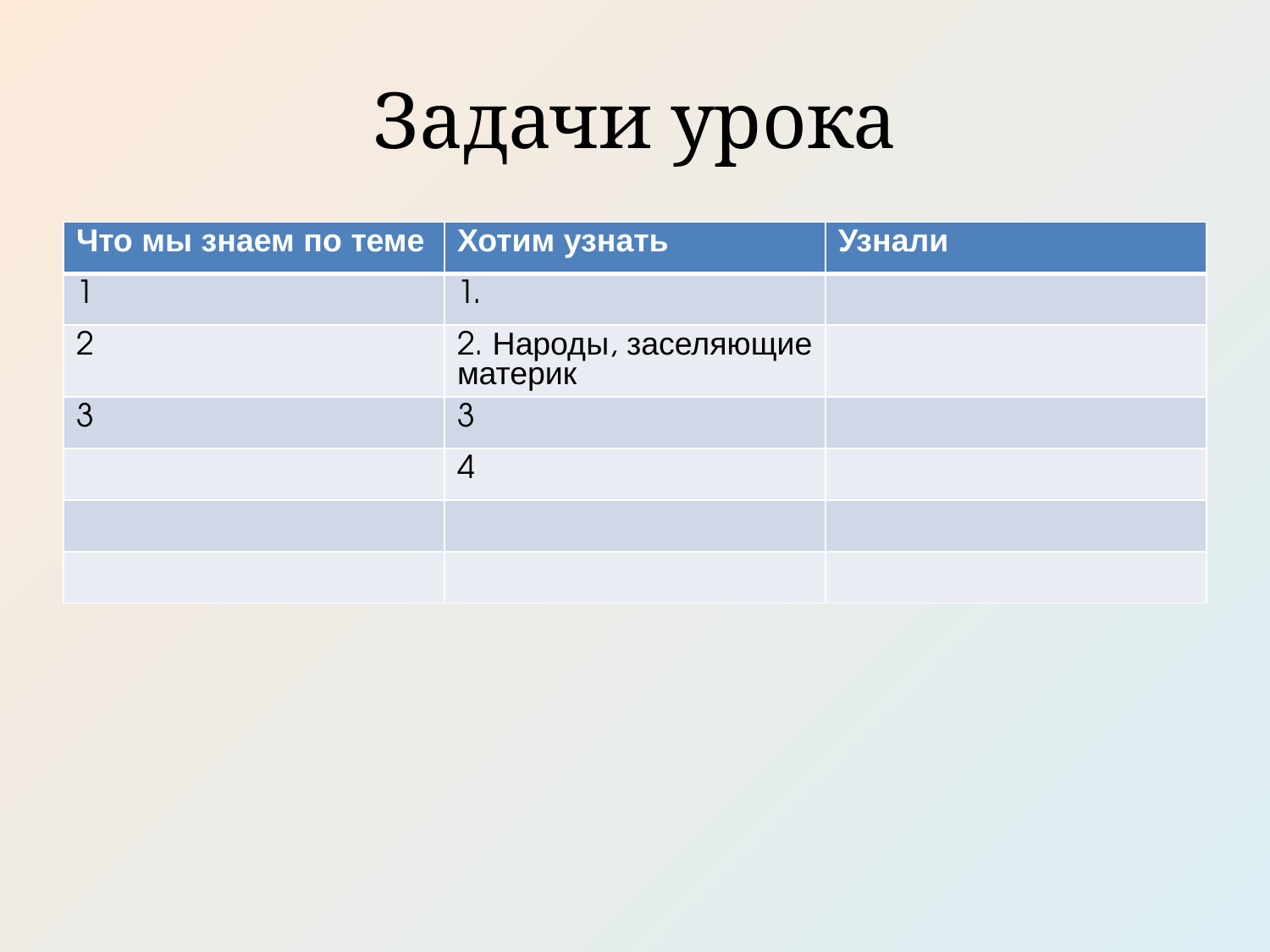

# Задачи урока
| Что мы знаем по теме | Хотим узнать | Узнали |
| --- | --- | --- |
| 1 | 1. |  |
| 2 | 2. Народы, заселяющие материк |  |
| 3 | 3 |  |
|  | 4 |  |
|  |  |  |
|  |  |  |